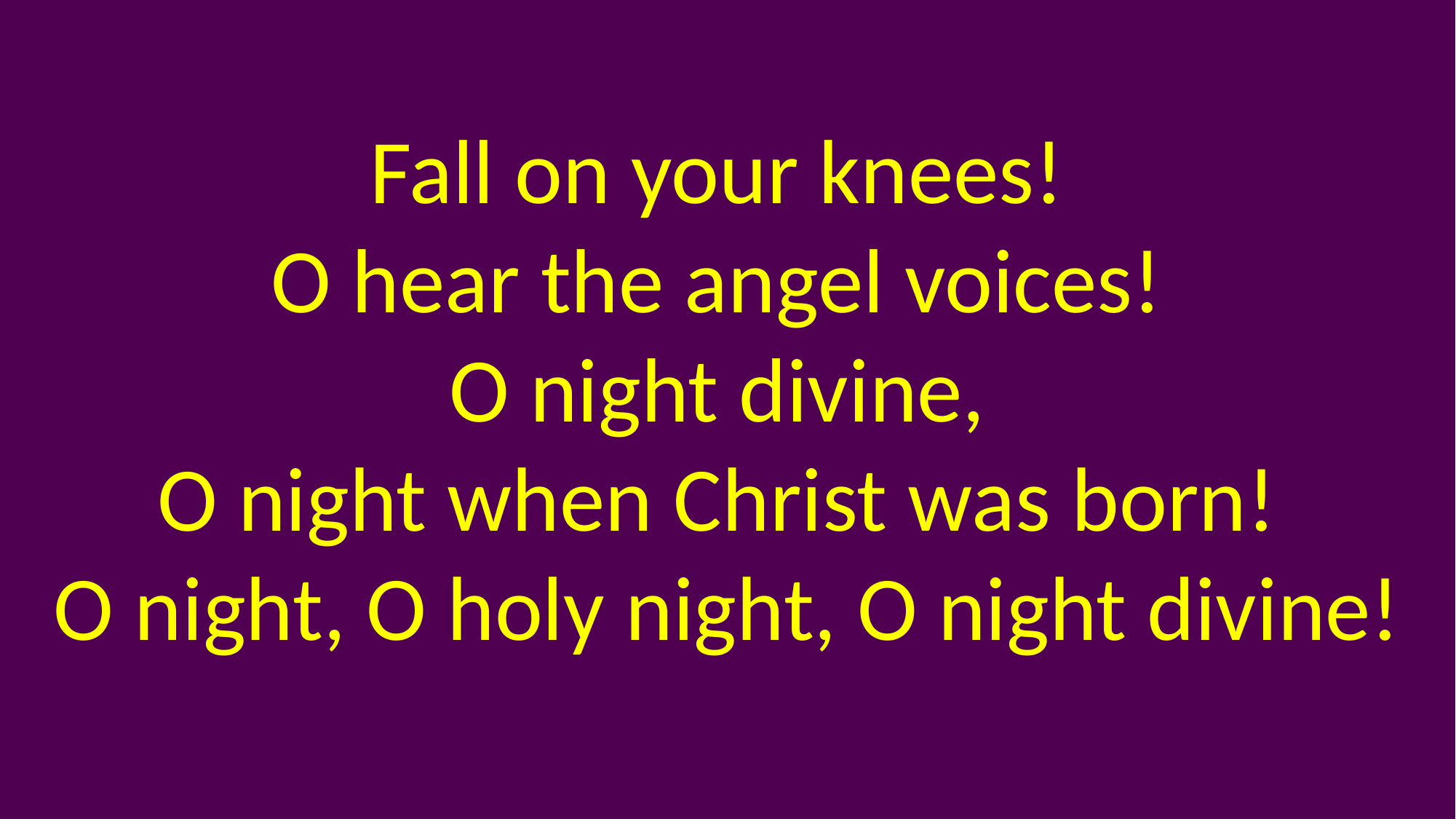

Fall on your knees!
O hear the angel voices!
O night divine,
O night when Christ was born!
O night, O holy night, O night divine!